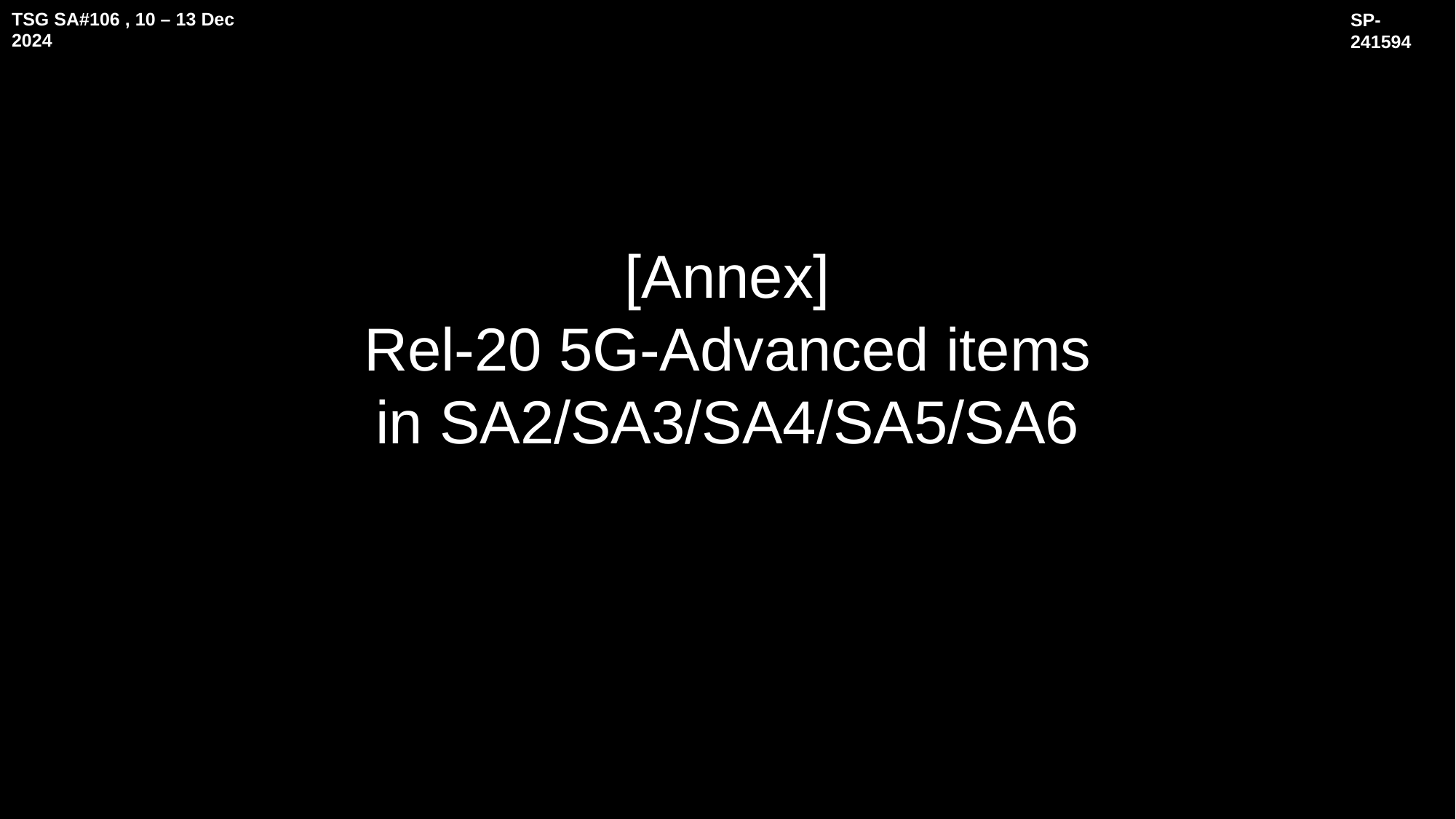

TSG SA#106 , 10 – 13 Dec 2024
SP-241594
[Annex]
Rel-20 5G-Advanced items
in SA2/SA3/SA4/SA5/SA6